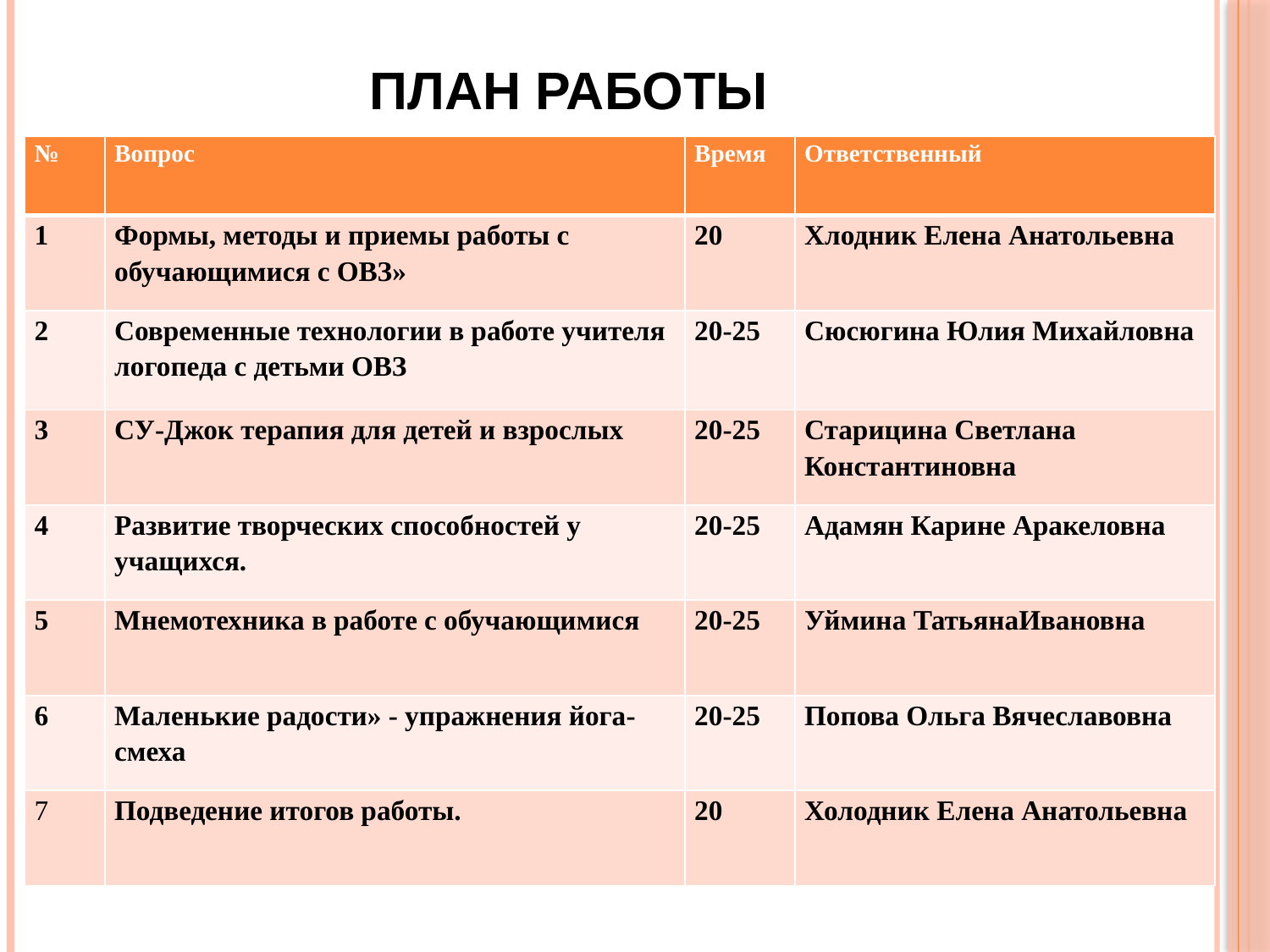

# План работы
| № | Вопрос | Время | Ответственный |
| --- | --- | --- | --- |
| 1 | Формы, методы и приемы работы с обучающимися с ОВЗ» | 20 | Хлодник Елена Анатольевна |
| 2 | Современные технологии в работе учителя логопеда с детьми ОВЗ | 20-25 | Сюсюгина Юлия Михайловна |
| 3 | СУ-Джок терапия для детей и взрослых | 20-25 | Старицина Светлана Константиновна |
| 4 | Развитие творческих способностей у учащихся. | 20-25 | Адамян Карине Аракеловна |
| 5 | Мнемотехника в работе с обучающимися | 20-25 | Уймина ТатьянаИвановна |
| 6 | Маленькие радости» - упражнения йога-смеха | 20-25 | Попова Ольга Вячеславовна |
| 7 | Подведение итогов работы. | 20 | Холодник Елена Анатольевна |